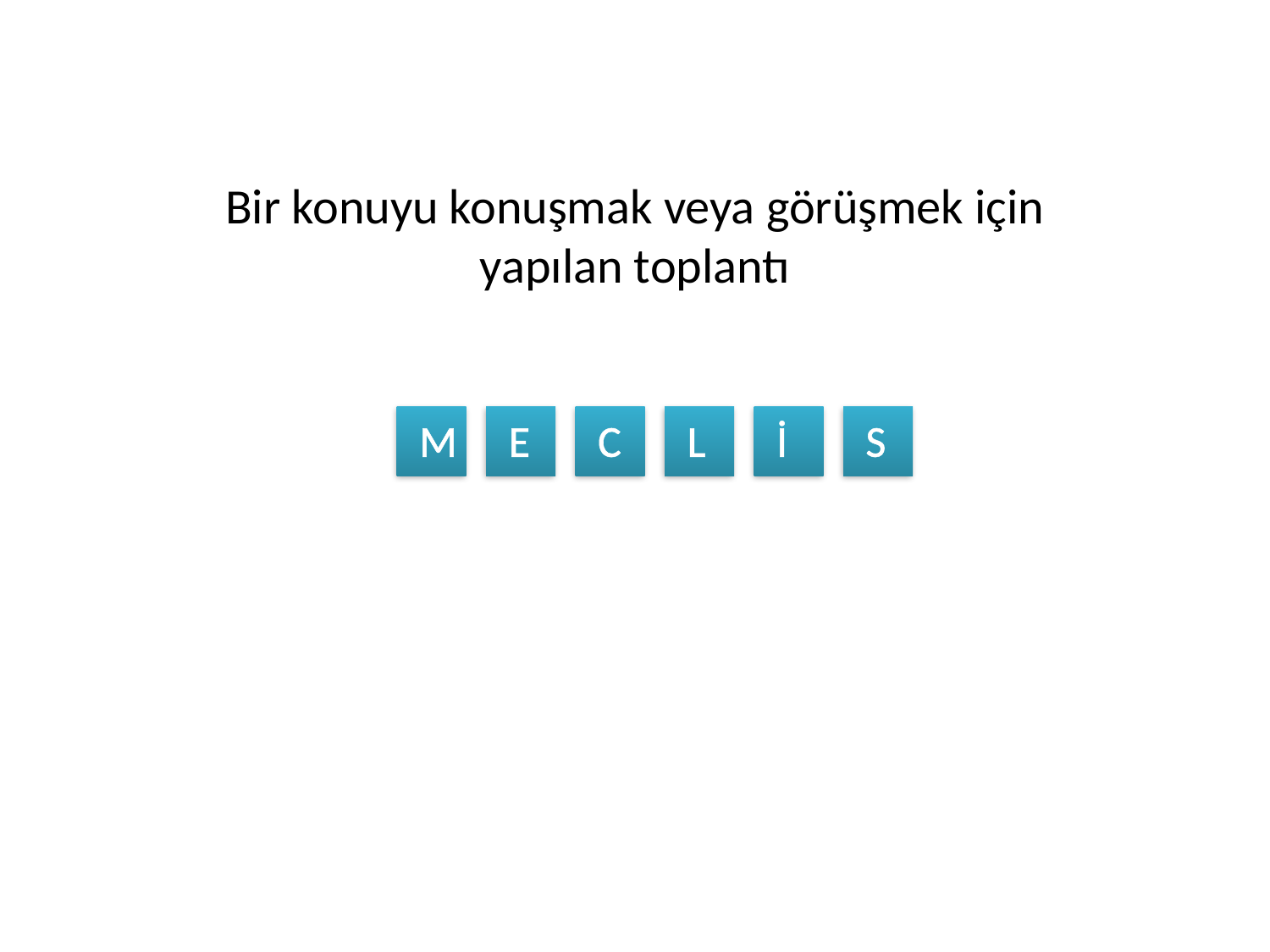

Bir konuyu konuşmak veya görüşmek için yapılan toplantı

M

E

C

L

İ

S